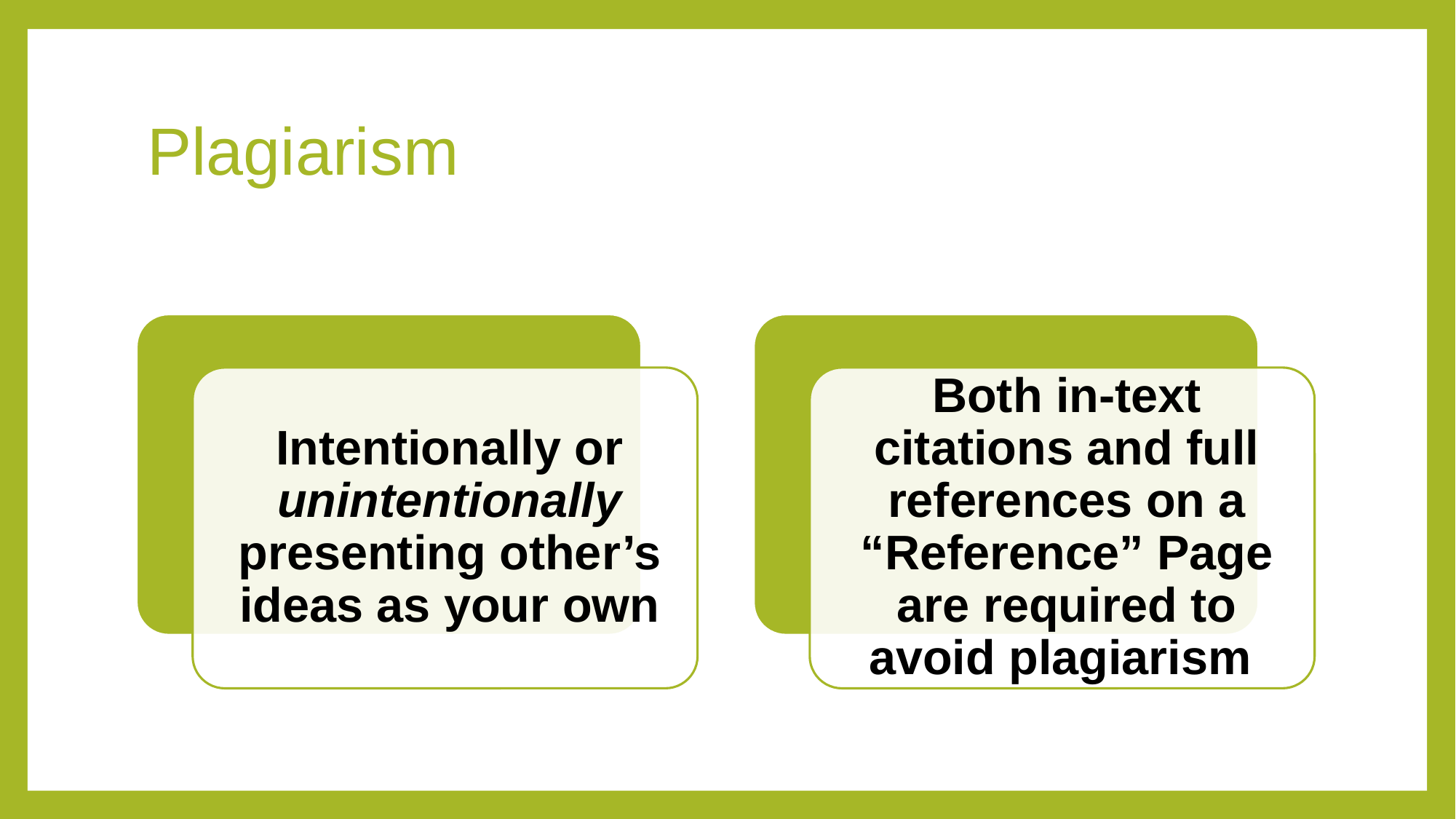

# Plagiarism
Intentionally or unintentionally presenting other’s ideas as your own
Both in-text citations and full references on a “Reference” Page are required to avoid plagiarism